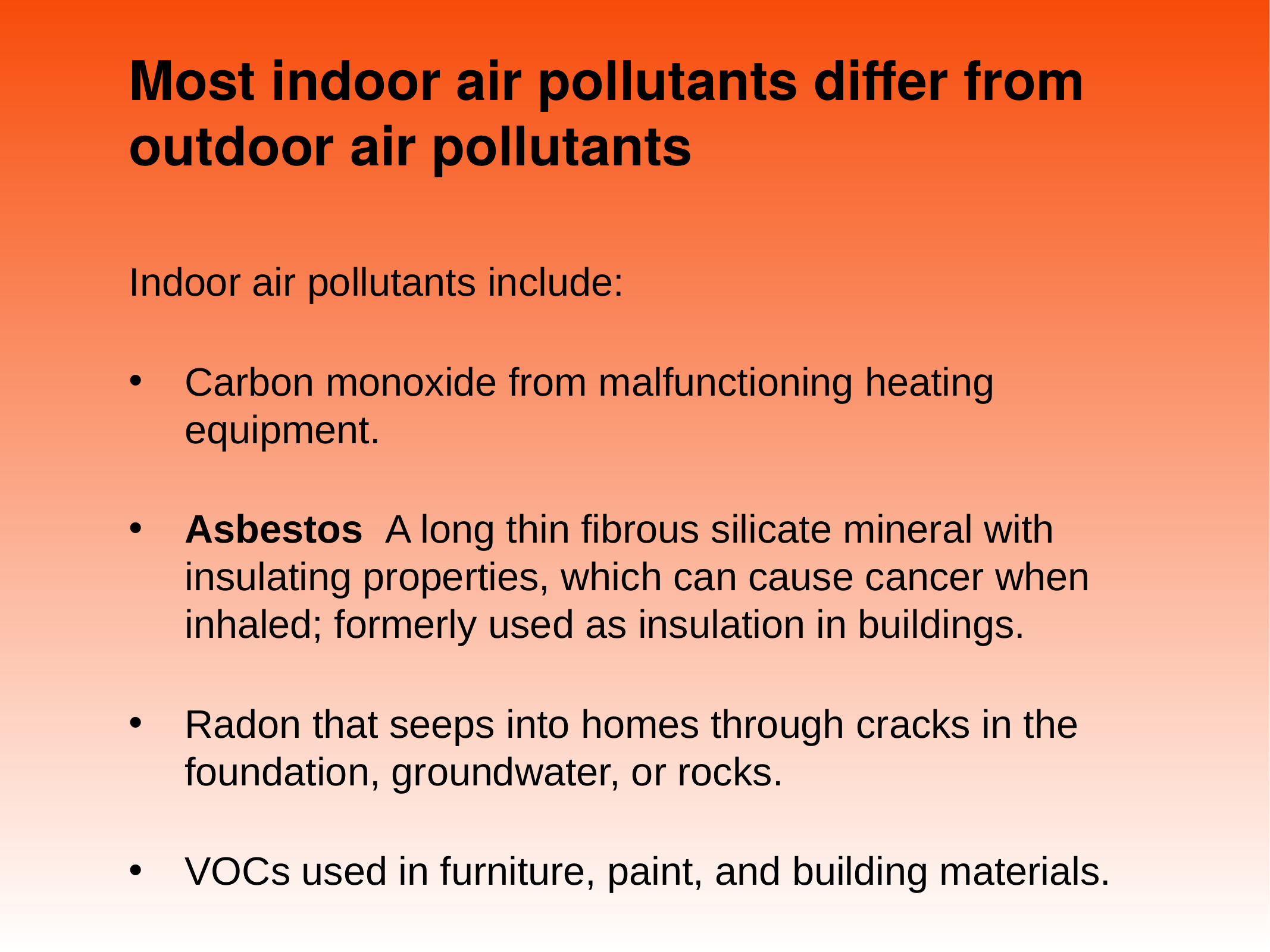

# Most indoor air pollutants differ from outdoor air pollutants
Indoor air pollutants include:
Carbon monoxide from malfunctioning heating equipment.
Asbestos  A long thin fibrous silicate mineral with insulating properties, which can cause cancer when inhaled; formerly used as insulation in buildings.
Radon that seeps into homes through cracks in the foundation, groundwater, or rocks.
VOCs used in furniture, paint, and building materials.